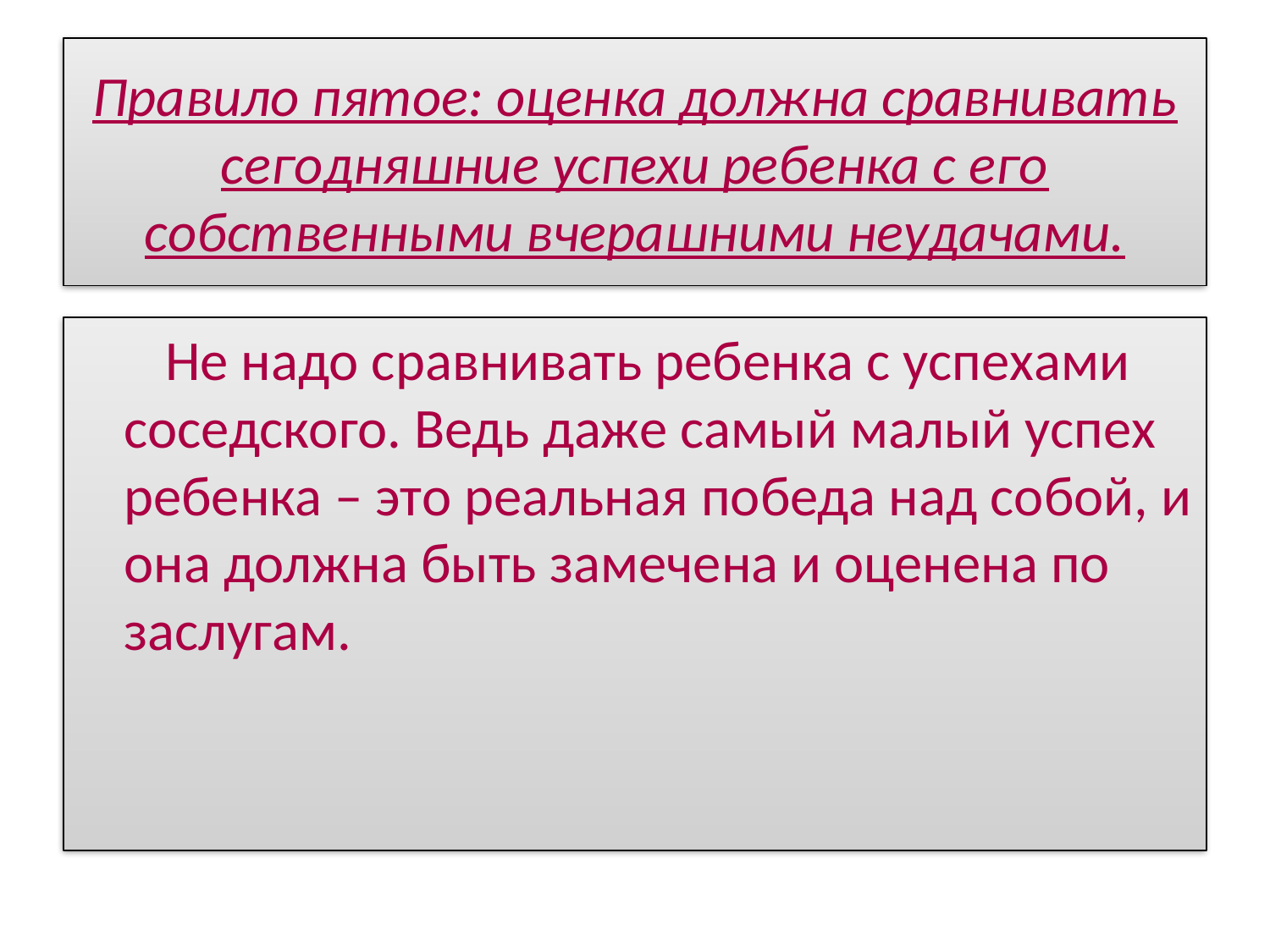

# Правило пятое: оценка должна сравнивать сегодняшние успехи ребенка с его собственными вчерашними неудачами.
       Не надо сравнивать ребенка с успехами соседского. Ведь даже самый малый успех ребенка – это реальная победа над собой, и она должна быть замечена и оценена по заслугам.